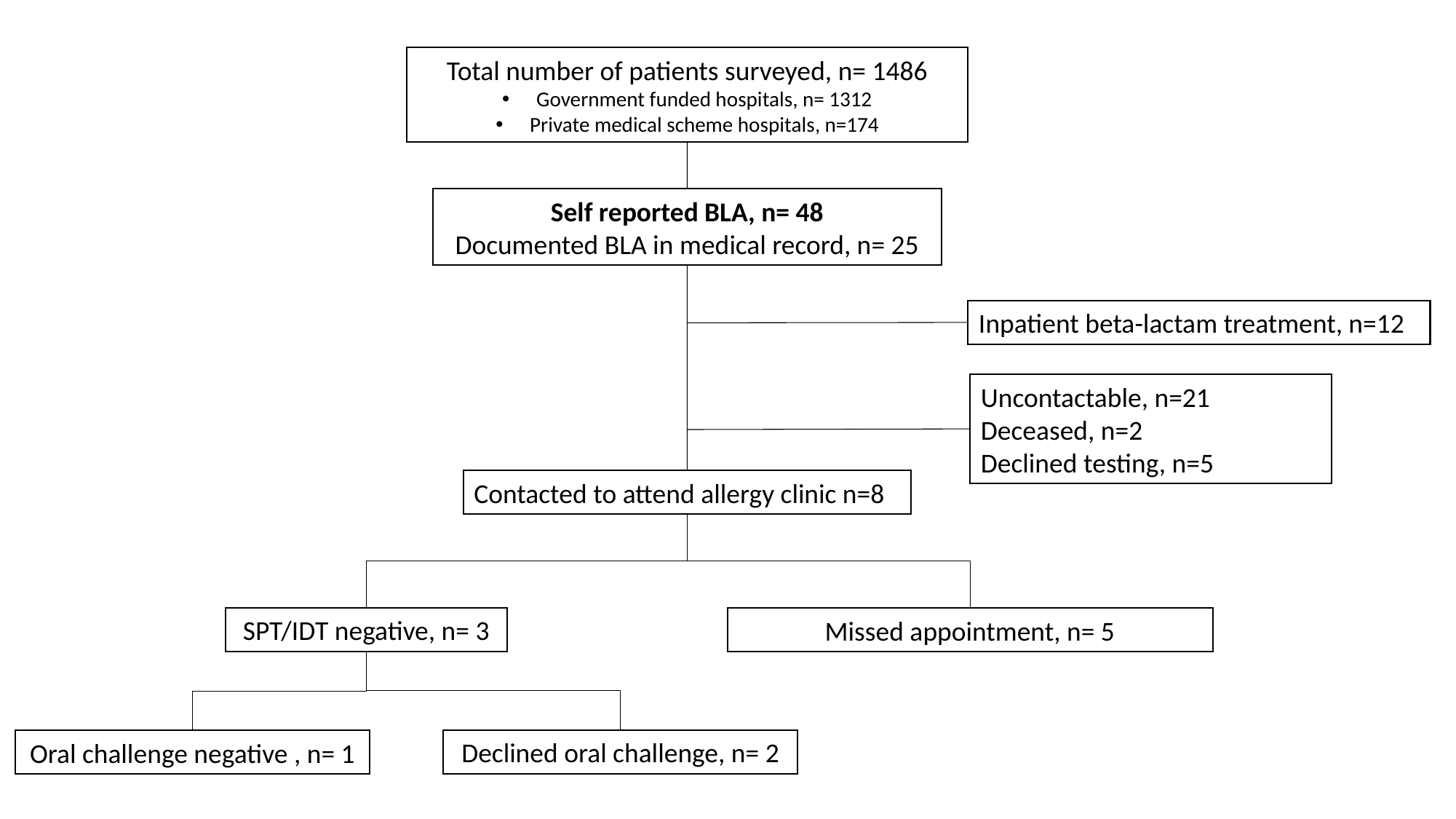

Total number of patients surveyed, n= 1486
Government funded hospitals, n= 1312
Private medical scheme hospitals, n=174
Self reported BLA, n= 48
Documented BLA in medical record, n= 25
Inpatient beta-lactam treatment, n=12
Uncontactable, n=21
Deceased, n=2
Declined testing, n=5
Contacted to attend allergy clinic n=8
SPT/IDT negative, n= 3
Missed appointment, n= 5
Declined oral challenge, n= 2
Oral challenge negative , n= 1